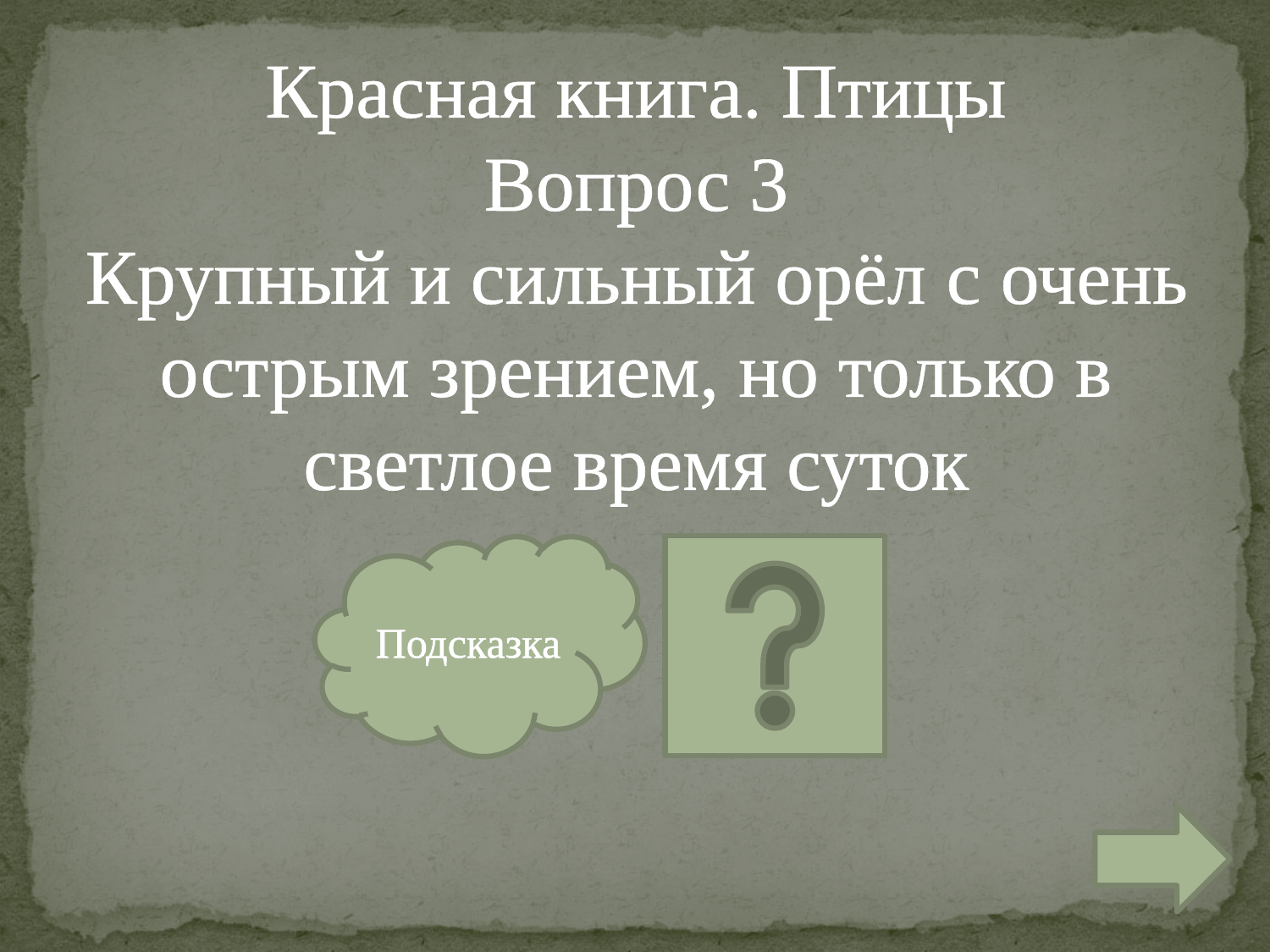

# Красная книга. Птицы Вопрос 3 Крупный и сильный орёл c очень острым зрением, но только в светлое время суток
Подсказка